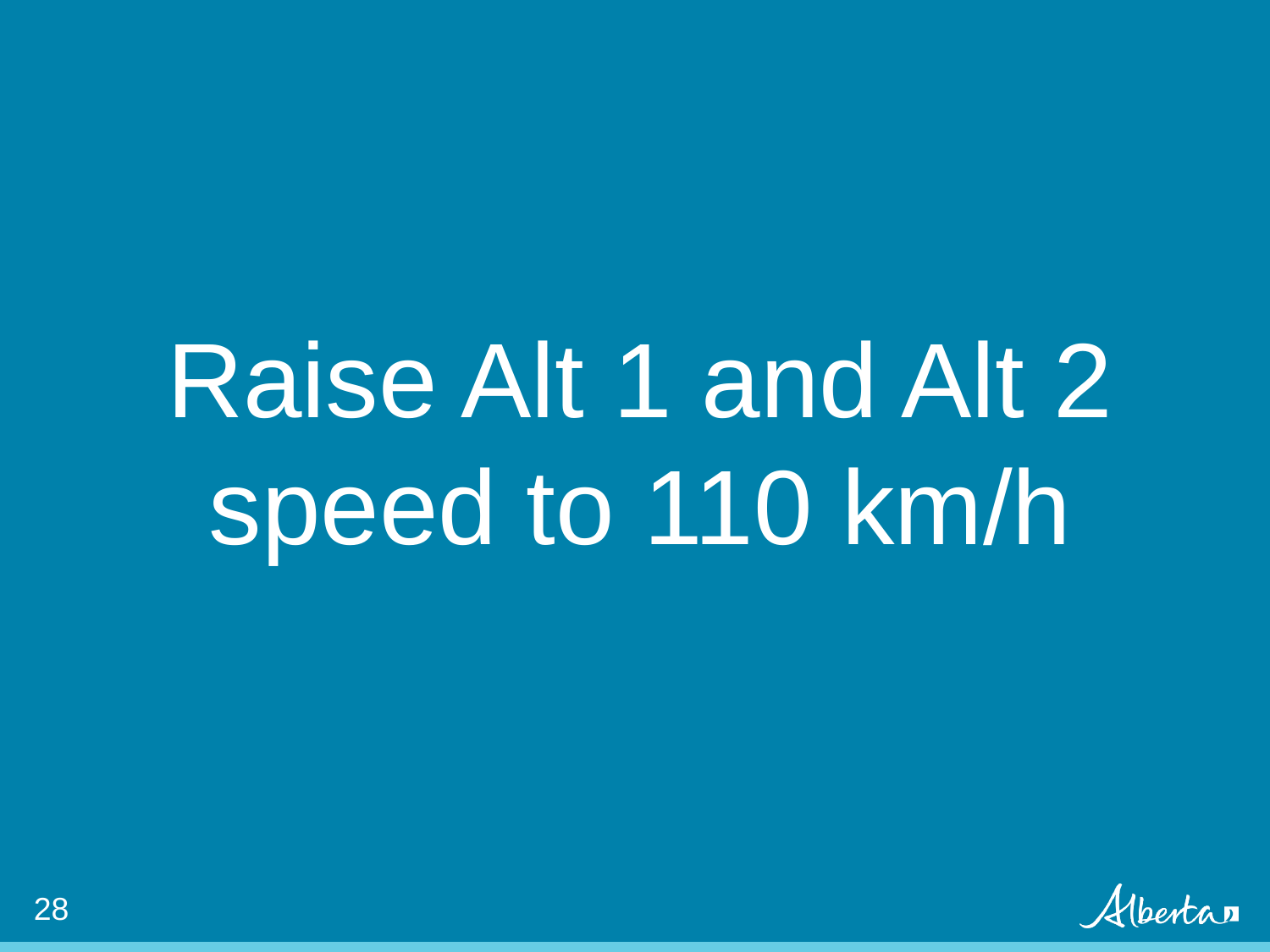

Raise Alt 1 and Alt 2 speed to 110 km/h
28